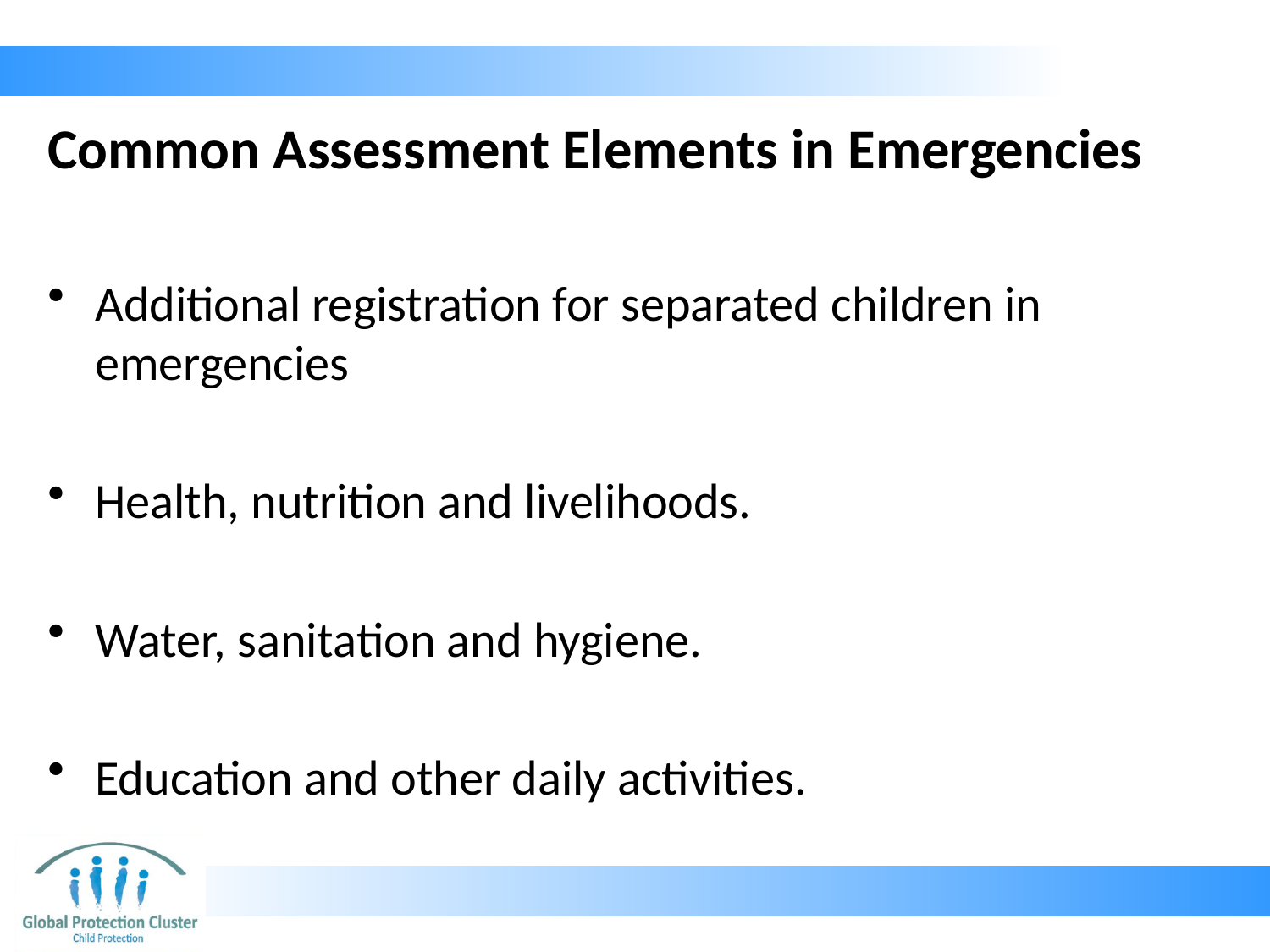

# Common Assessment Elements in Emergencies

Additional registration for separated children in emergencies

Health, nutrition and livelihoods.

Water, sanitation and hygiene.

Education and other daily activities.